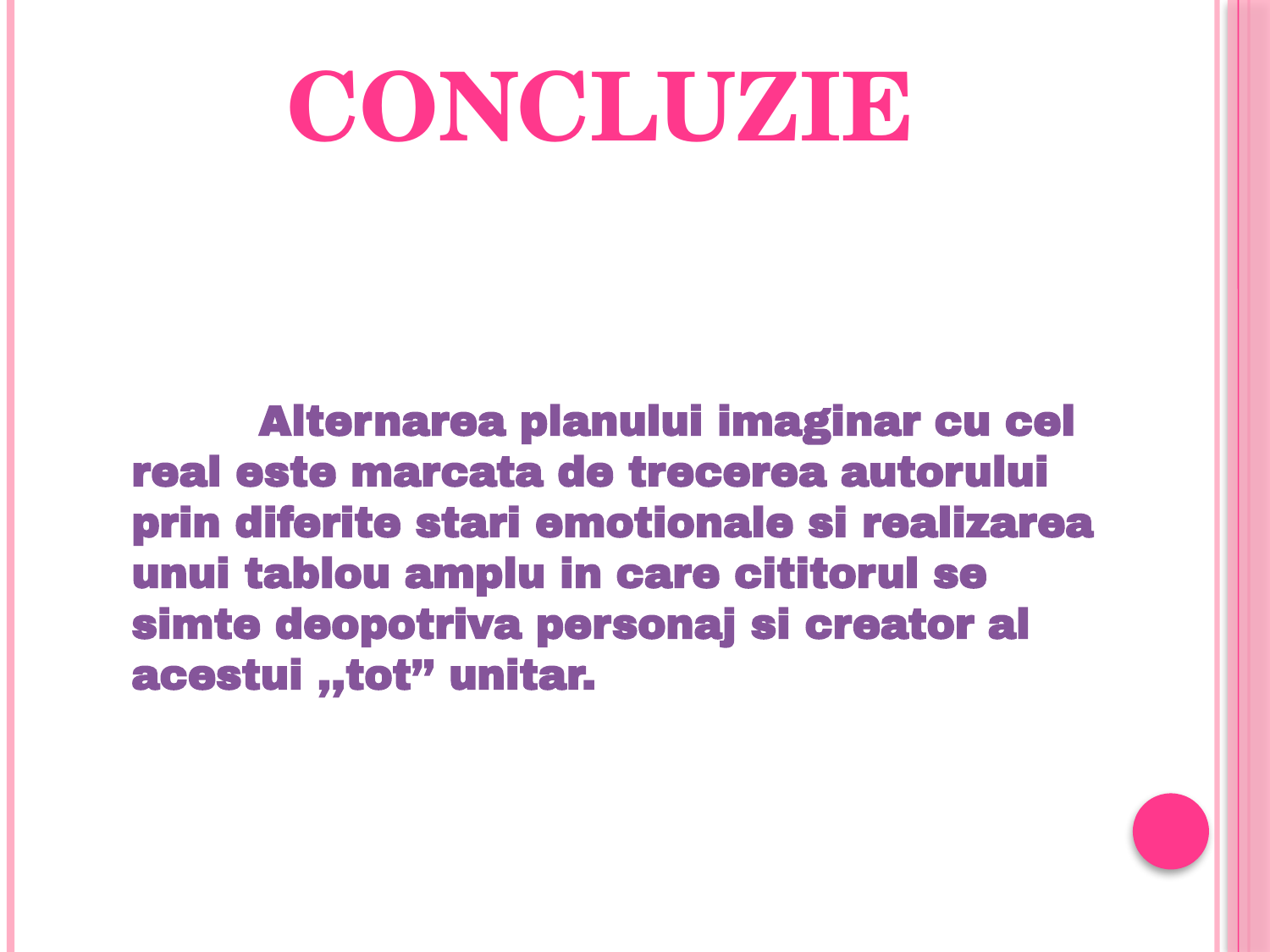

Concluzie
	Alternarea planului imaginar cu cel real este marcata de trecerea autorului prin diferite stari emotionale si realizarea unui tablou amplu in care cititorul se simte deopotriva personaj si creator al acestui ,,tot’’ unitar.